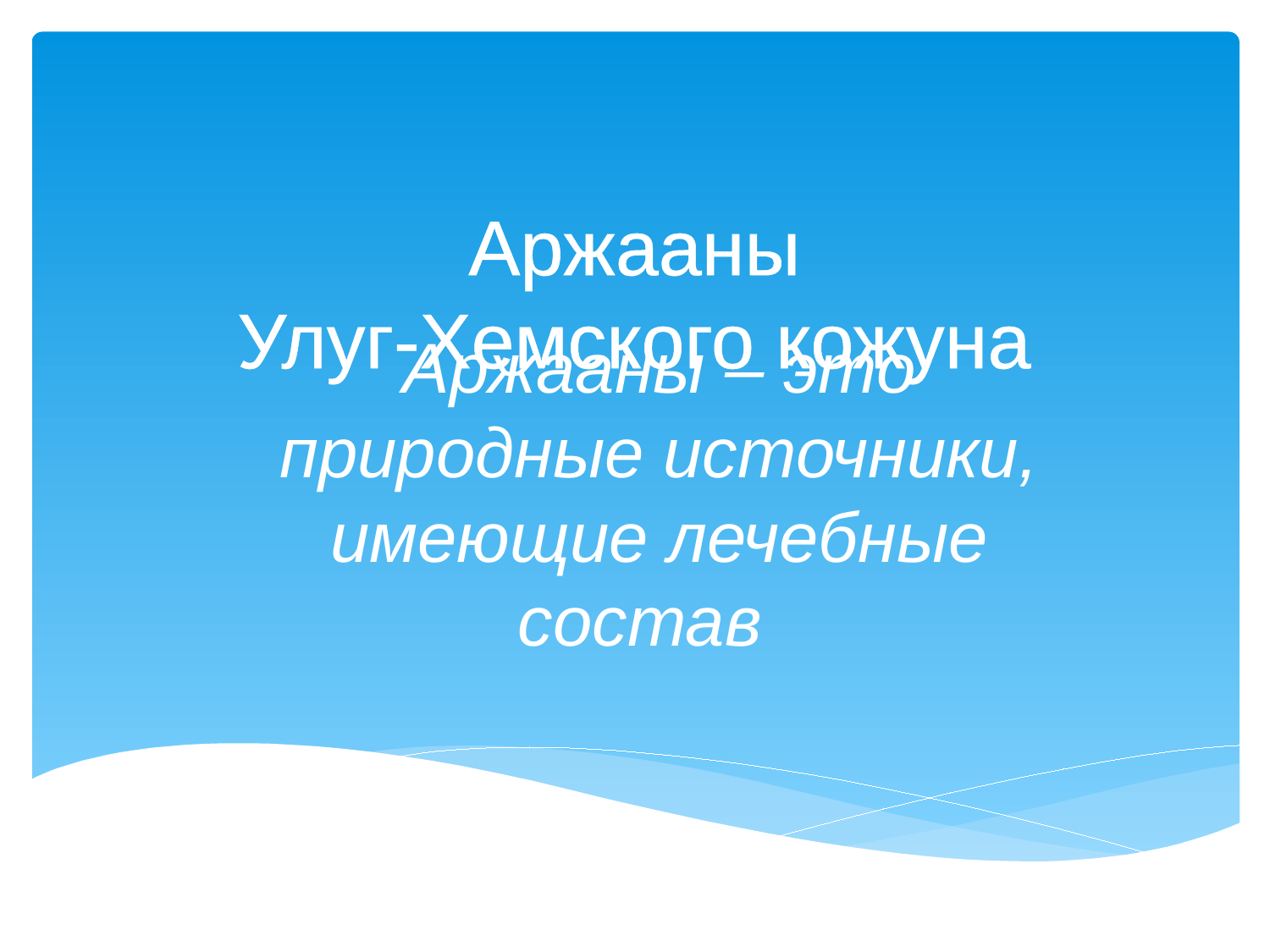

# Аржааны Улуг-Хемского кожуна
Аржааны – это природные источники, имеющие лечебные состав